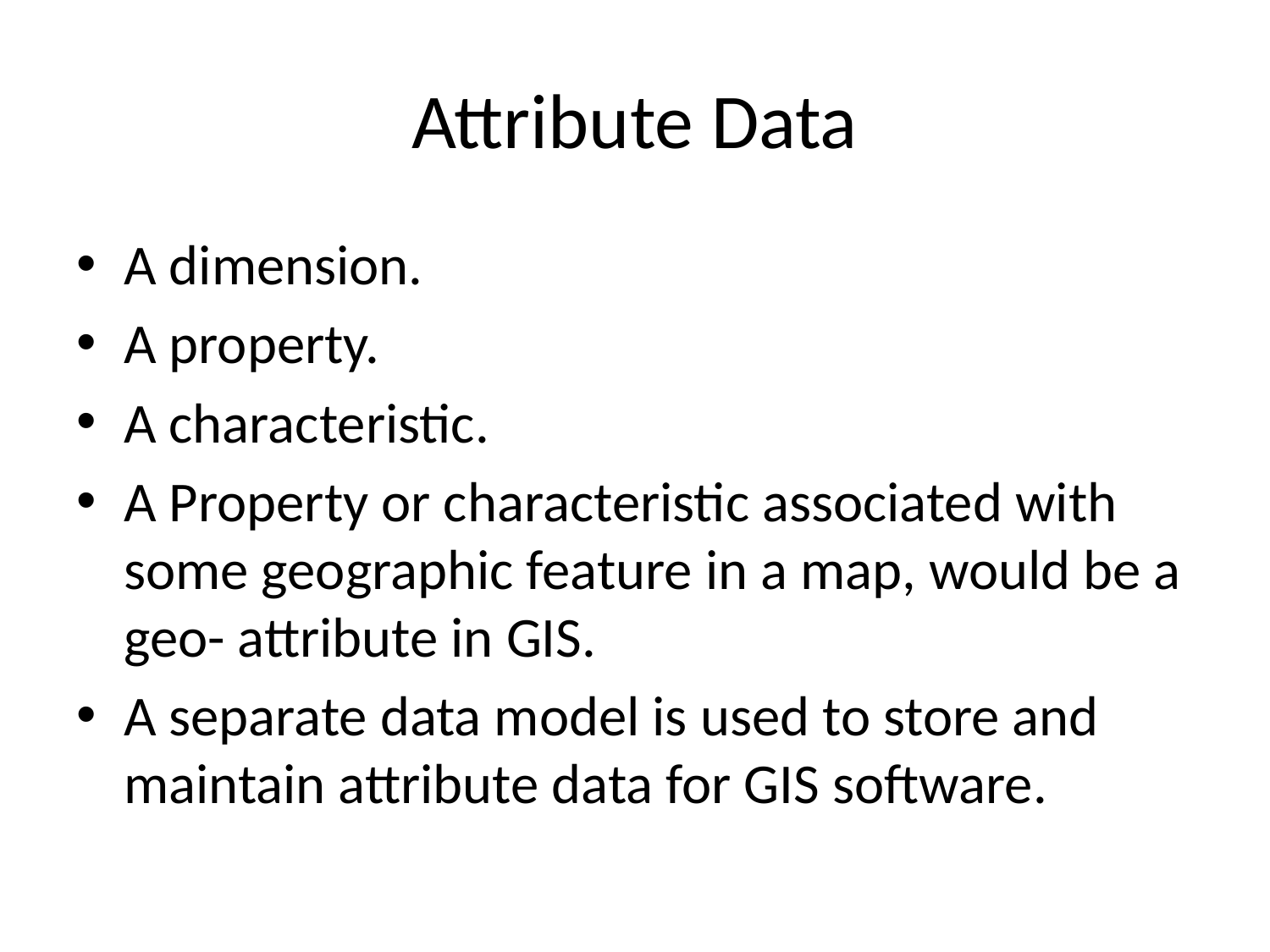

# Attribute Data
A dimension.
A property.
A characteristic.
A Property or characteristic associated with some geographic feature in a map, would be a geo- attribute in GIS.
A separate data model is used to store and maintain attribute data for GIS software.